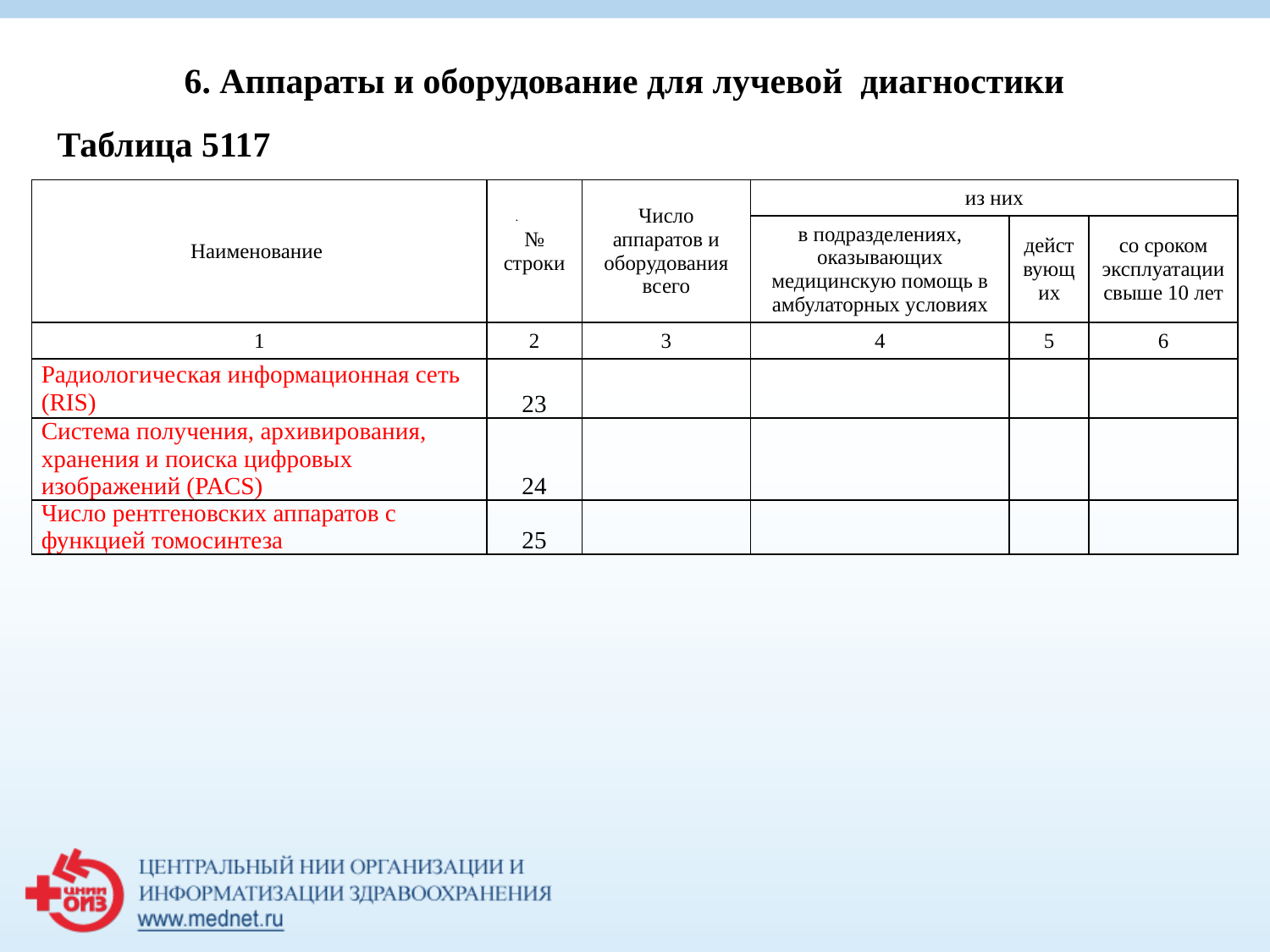

6. Аппараты и оборудование для лучевой  диагностики
Таблица 5117
| Наименование | № строки | Число аппаратов и оборудования всего | из них |  |  |
| --- | --- | --- | --- | --- | --- |
|  |  |  | в подразделениях, оказывающих медицинскую помощь в амбулаторных условиях | действующих | со сроком эксплуатации свыше 10 лет |
| 1 | 2 | 3 | 4 | 5 | 6 |
| Радиологическая информационная сеть (RIS) | 23 |  |  |  |  |
| Система получения, архивирования, хранения и поиска цифровых изображений (PACS) | 24 |  |  |  |  |
| Число рентгеновских аппаратов с функцией томосинтеза | 25 |  |  |  |  |